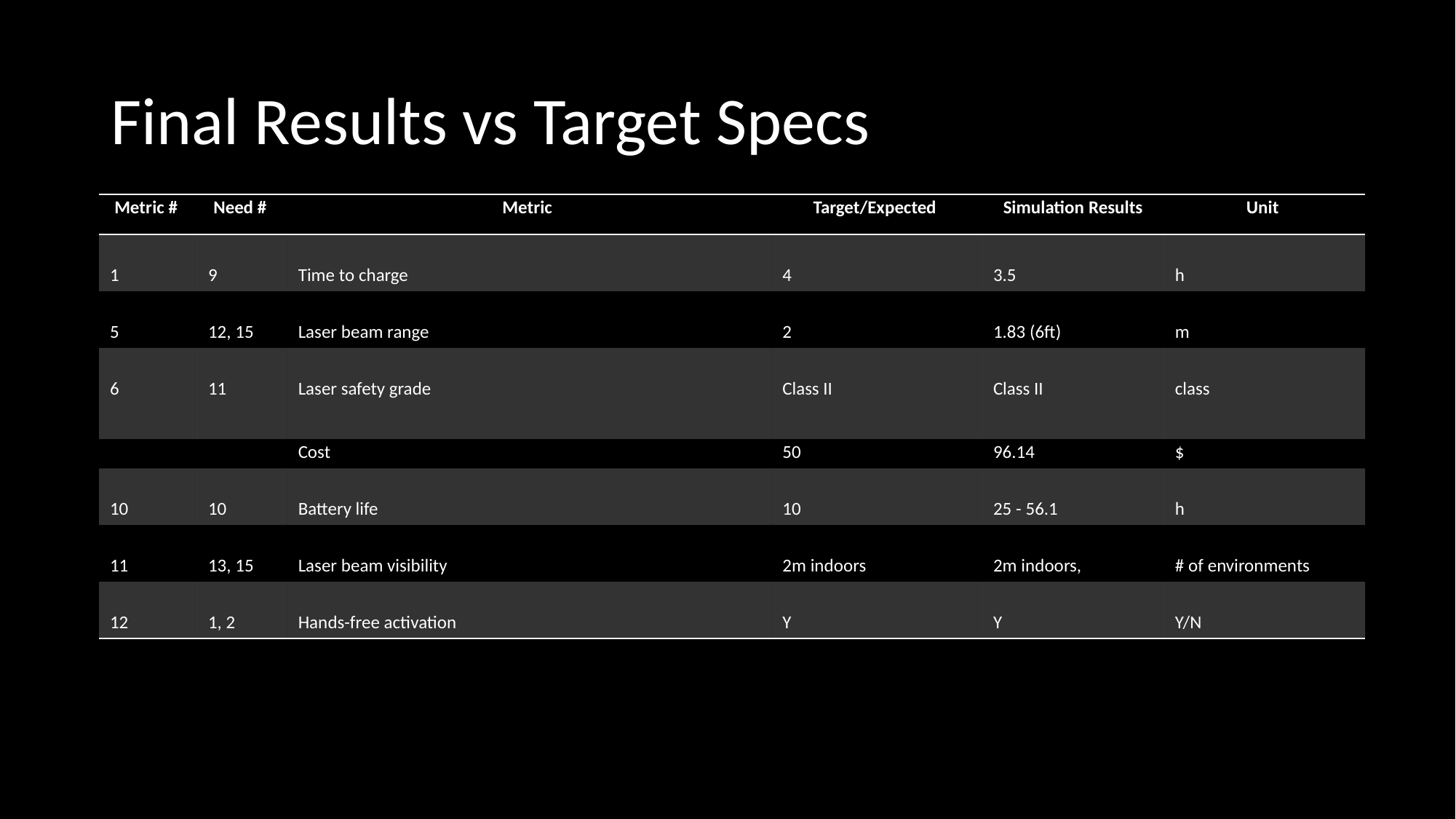

# Final Results vs Target Specs
| Metric # | Need # | Metric | Target/Expected | Simulation Results | Unit |
| --- | --- | --- | --- | --- | --- |
| 1 | 9 | Time to charge | 4 | 3.5 | h |
| 5 | 12, 15 | Laser beam range | 2 | 1.83 (6ft) | m |
| 6 | 11 | Laser safety grade | Class II | Class II | class |
|  |  | Cost | 50 | 96.14 | $ |
| 10 | 10 | Battery life | 10 | 25 - 56.1 | h |
| 11 | 13, 15 | Laser beam visibility | 2m indoors | 2m indoors, | # of environments |
| 12 | 1, 2 | Hands-free activation | Y | Y | Y/N |